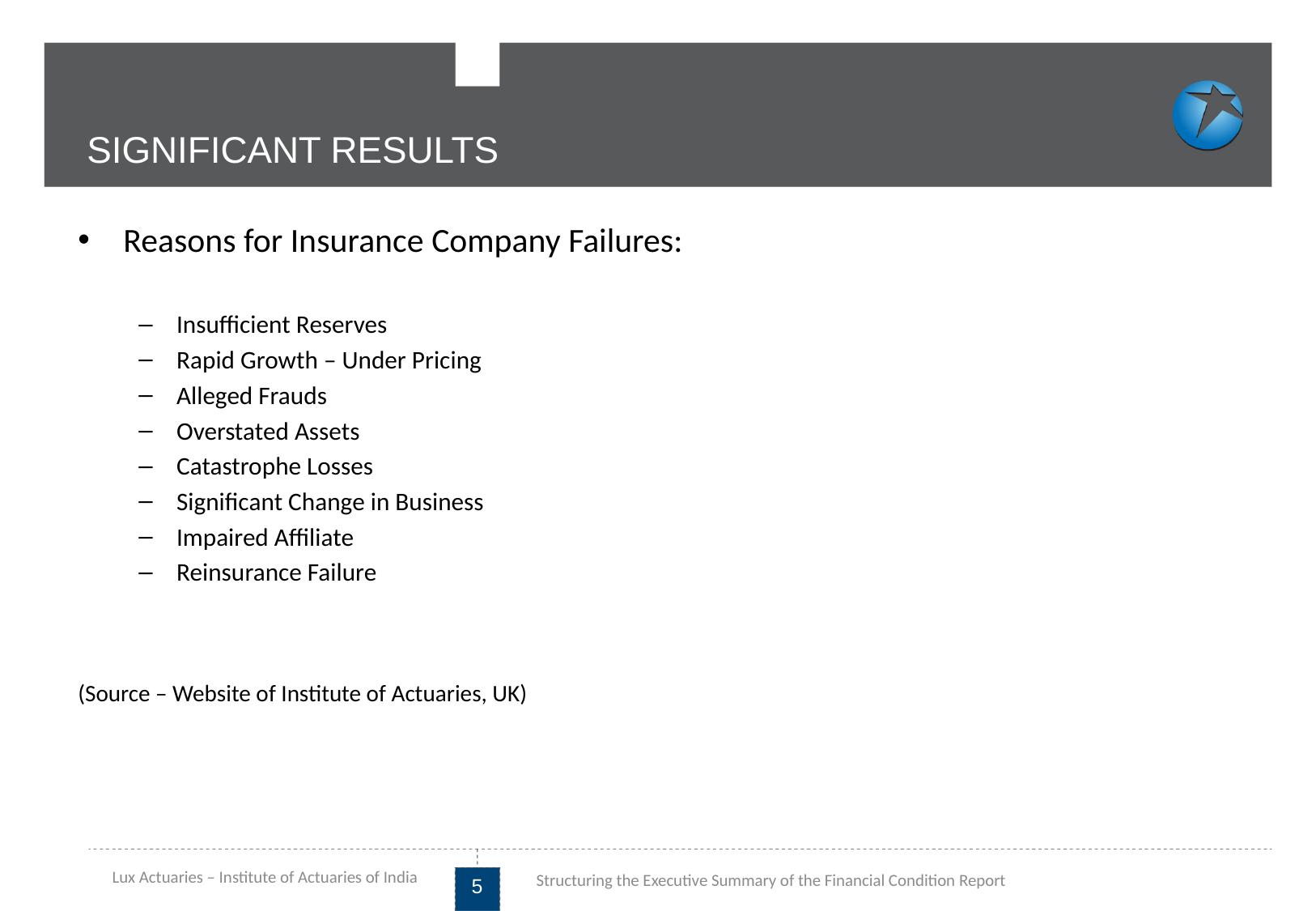

SIGNIFICANT RESULTS
Reasons for Insurance Company Failures:

Insufficient Reserves
Rapid Growth – Under Pricing
Alleged Frauds
Overstated Assets
Catastrophe Losses
Significant Change in Business
Impaired Affiliate
Reinsurance Failure

(Source – Website of Institute of Actuaries, UK)

Lux Actuaries – Institute of Actuaries of India
Structuring the Executive Summary of the Financial Condition Report
5